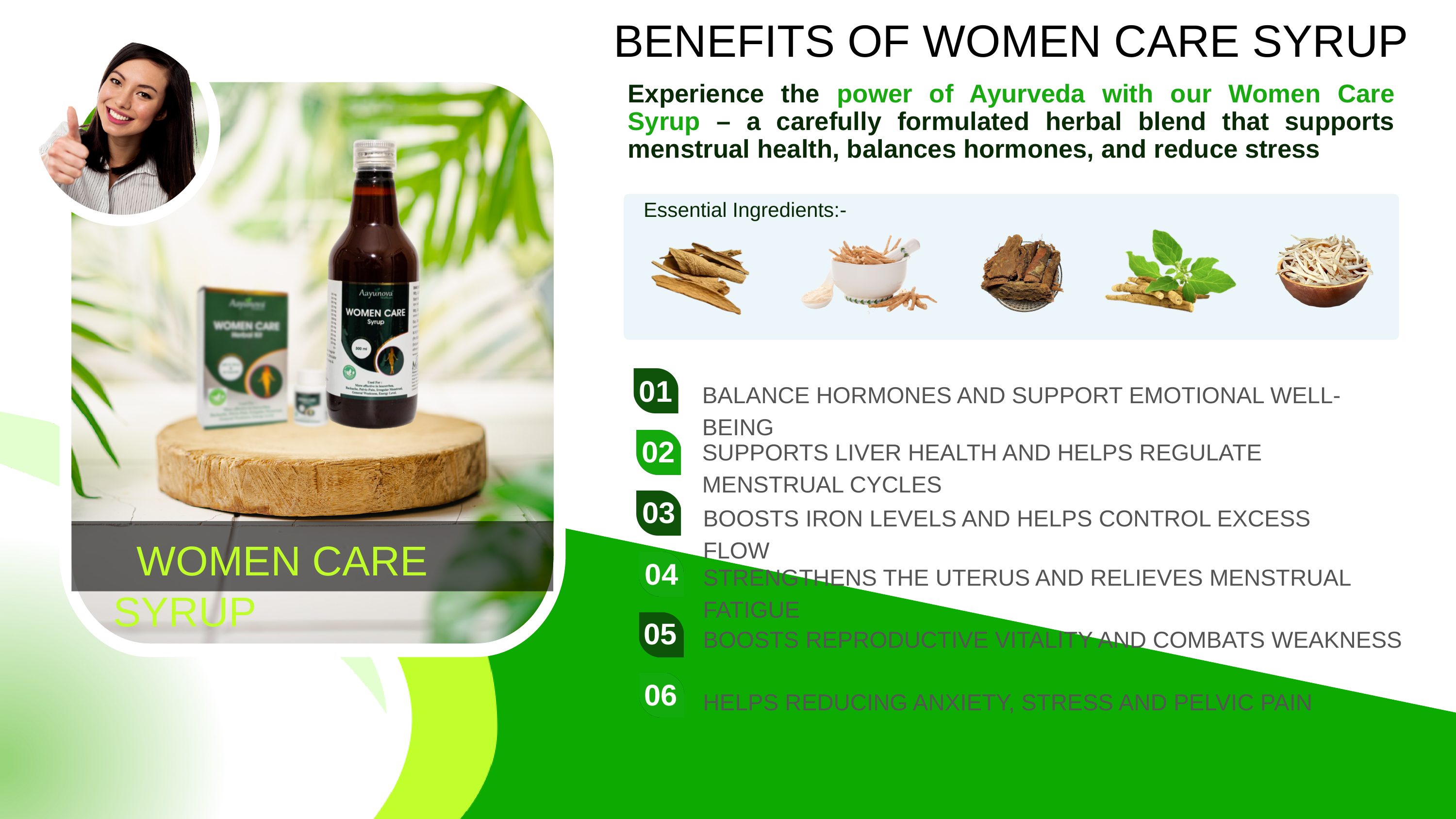

BENEFITS OF WOMEN CARE SYRUP

Experience the power of Ayurveda with our Women Care Syrup – a carefully formulated herbal blend that supports menstrual health, balances hormones, and reduce stress

Essential Ingredients:-

01
BALANCE HORMONES AND SUPPORT EMOTIONAL WELL-BEING

SUPPORTS LIVER HEALTH AND HELPS REGULATE MENSTRUAL CYCLES
02

03
BOOSTS IRON LEVELS AND HELPS CONTROL EXCESS FLOW

  WOMEN CARE SYRUP

04
STRENGTHENS THE UTERUS AND RELIEVES MENSTRUAL FATIGUE

05
BOOSTS REPRODUCTIVE VITALITY AND COMBATS WEAKNESS

06
HELPS REDUCING ANXIETY, STRESS AND PELVIC PAIN